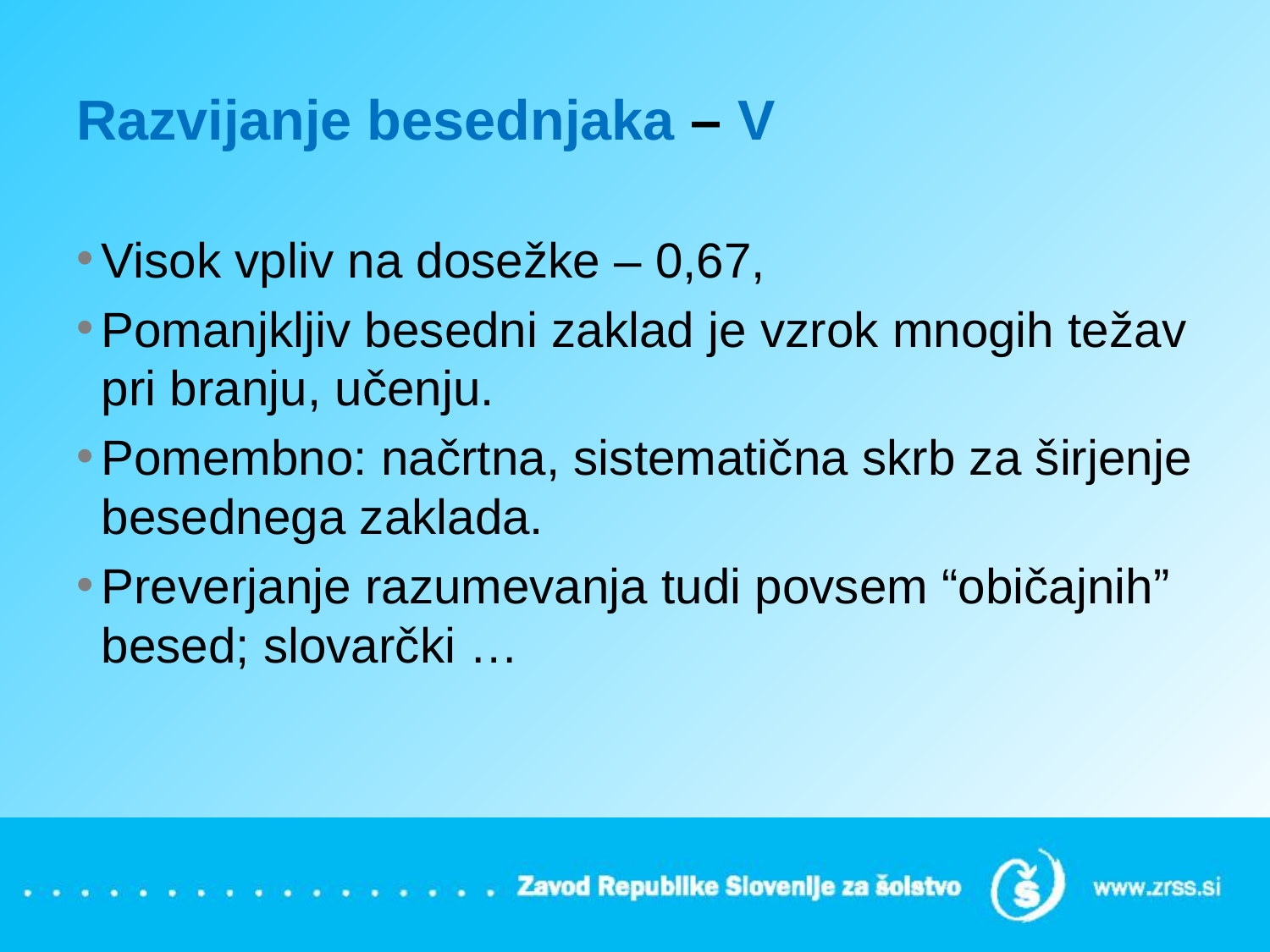

# Razvijanje besednjaka – V
Visok vpliv na dosežke – 0,67,
Pomanjkljiv besedni zaklad je vzrok mnogih težav pri branju, učenju.
Pomembno: načrtna, sistematična skrb za širjenje besednega zaklada.
Preverjanje razumevanja tudi povsem “običajnih” besed; slovarčki …